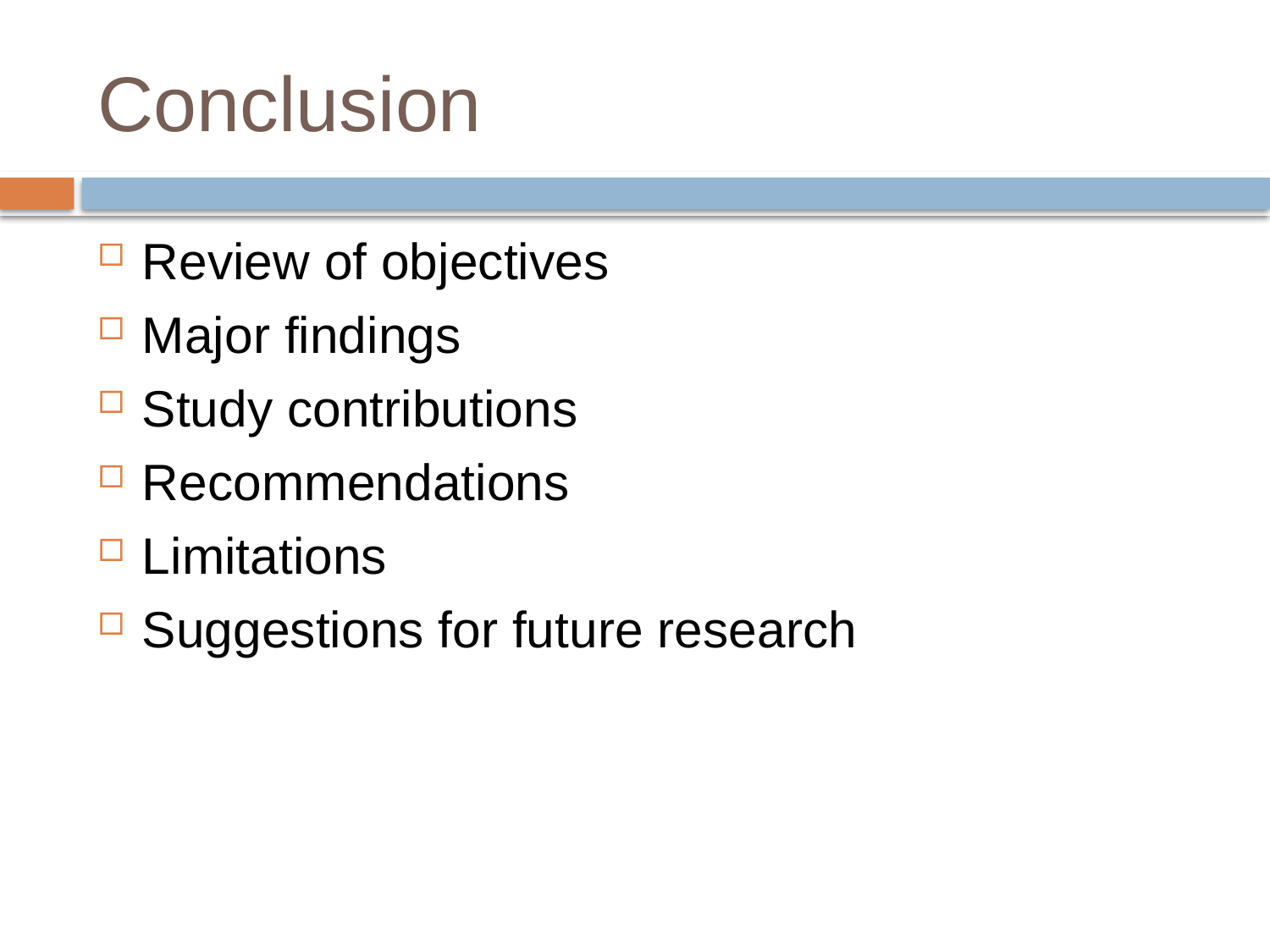

# Conclusion
Review of objectives
Major findings
Study contributions
Recommendations
Limitations
Suggestions for future research